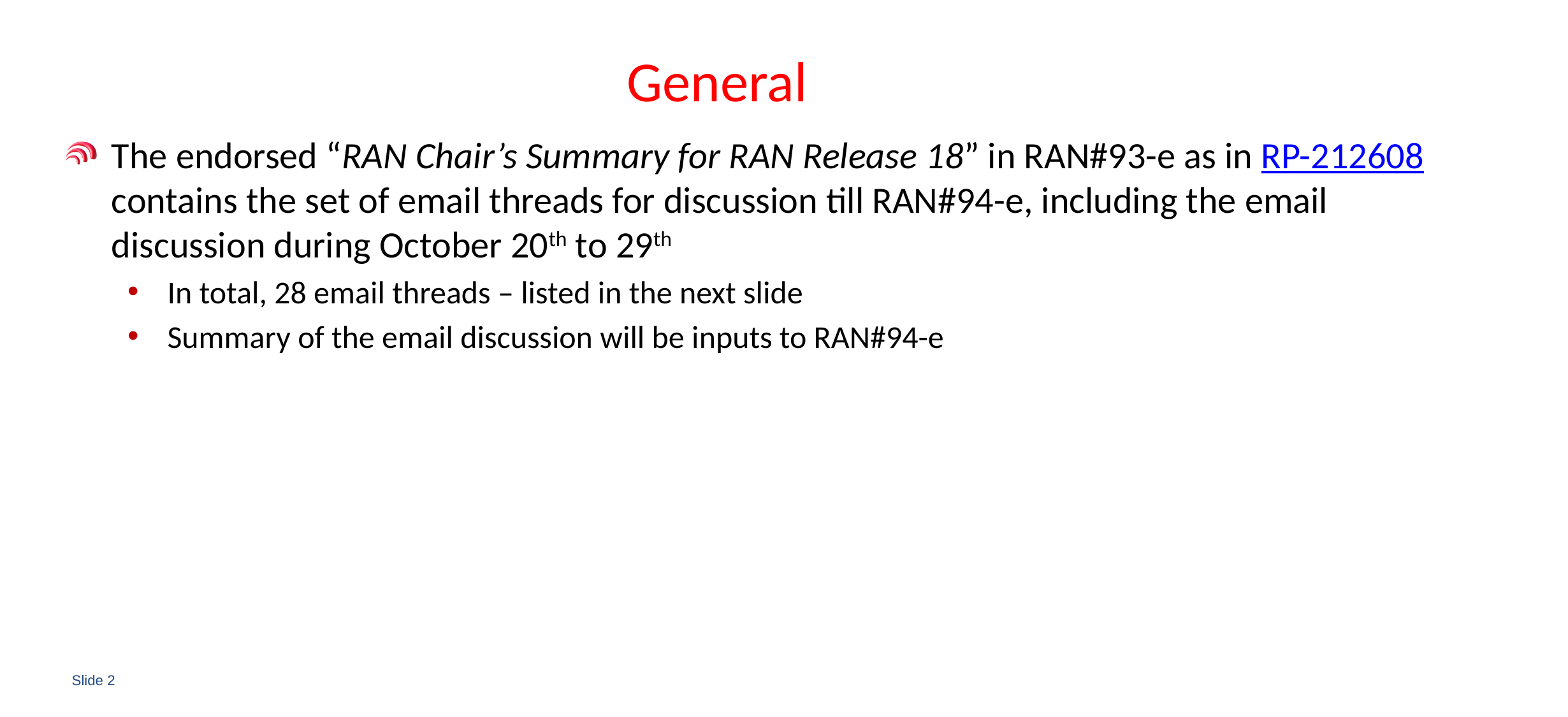

# General
The endorsed “RAN Chair’s Summary for RAN Release 18” in RAN#93-e as in RP-212608 contains the set of email threads for discussion till RAN#94-e, including the email discussion during October 20th to 29th
In total, 28 email threads – listed in the next slide
Summary of the email discussion will be inputs to RAN#94-e